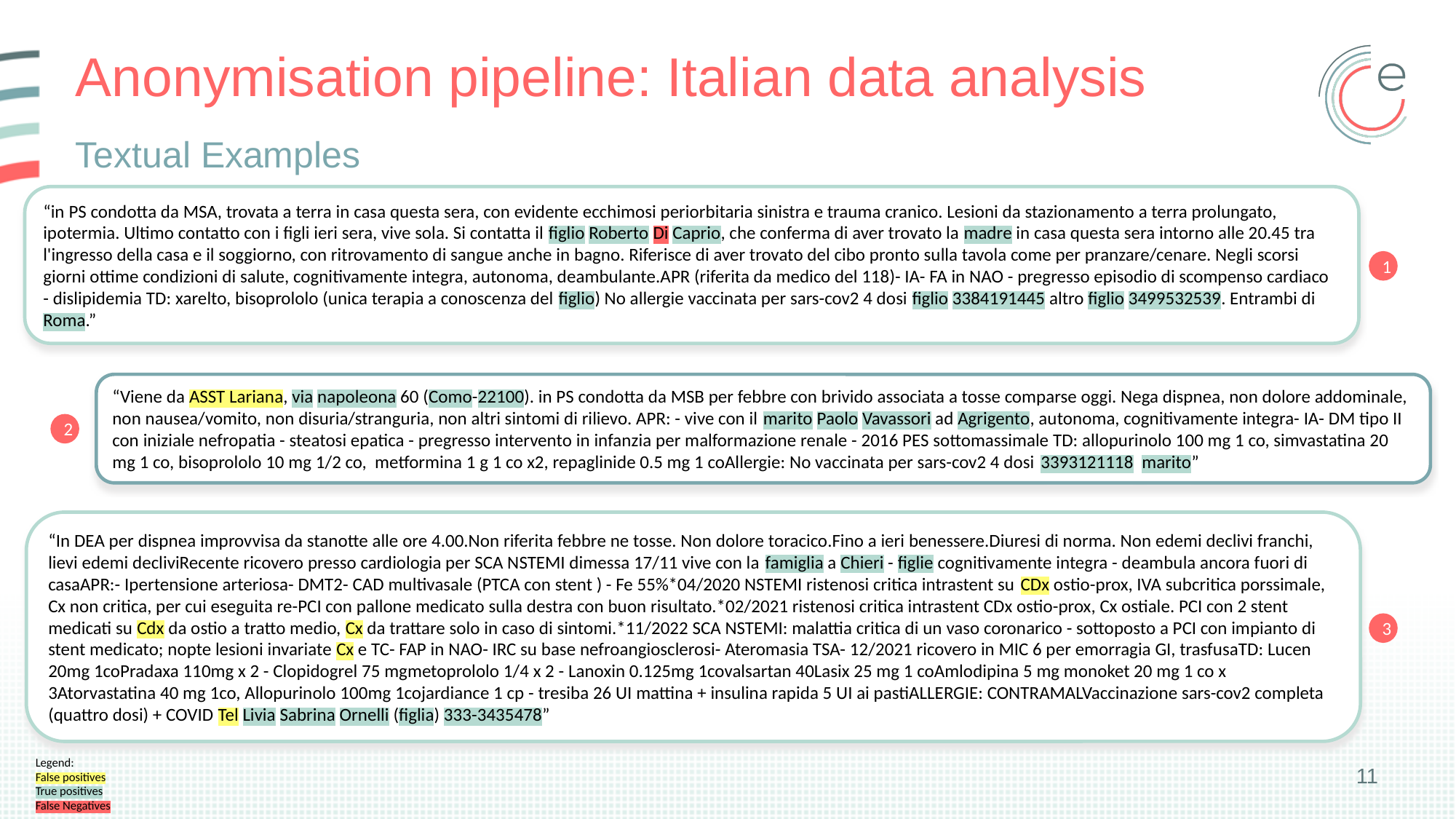

# Anonymisation pipeline: Italian data analysis
Textual Examples
“in PS condotta da MSA, trovata a terra in casa questa sera, con evidente ecchimosi periorbitaria sinistra e trauma cranico. Lesioni da stazionamento a terra prolungato, ipotermia. Ultimo contatto con i figli ieri sera, vive sola. Si contatta il figlio Roberto Di Caprio, che conferma di aver trovato la madre in casa questa sera intorno alle 20.45 tra l'ingresso della casa e il soggiorno, con ritrovamento di sangue anche in bagno. Riferisce di aver trovato del cibo pronto sulla tavola come per pranzare/cenare. Negli scorsi giorni ottime condizioni di salute, cognitivamente integra, autonoma, deambulante.APR (riferita da medico del 118)- IA- FA in NAO - pregresso episodio di scompenso cardiaco - dislipidemia TD: xarelto, bisoprololo (unica terapia a conoscenza del figlio) No allergie vaccinata per sars-cov2 4 dosi figlio 3384191445 altro figlio 3499532539. Entrambi di Roma.”
1
“Viene da ASST Lariana, via napoleona 60 (Como-22100). in PS condotta da MSB per febbre con brivido associata a tosse comparse oggi. Nega dispnea, non dolore addominale, non nausea/vomito, non disuria/stranguria, non altri sintomi di rilievo. APR: - vive con il marito Paolo Vavassori ad Agrigento, autonoma, cognitivamente integra- IA- DM tipo II con iniziale nefropatia - steatosi epatica - pregresso intervento in infanzia per malformazione renale - 2016 PES sottomassimale TD: allopurinolo 100 mg 1 co, simvastatina 20 mg 1 co, bisoprololo 10 mg 1/2 co,  metformina 1 g 1 co x2, repaglinide 0.5 mg 1 coAllergie: No vaccinata per sars-cov2 4 dosi 3393121118  marito”
2
“In DEA per dispnea improvvisa da stanotte alle ore 4.00.Non riferita febbre ne tosse. Non dolore toracico.Fino a ieri benessere.Diuresi di norma. Non edemi declivi franchi, lievi edemi decliviRecente ricovero presso cardiologia per SCA NSTEMI dimessa 17/11 vive con la famiglia a Chieri - figlie cognitivamente integra - deambula ancora fuori di casaAPR:- Ipertensione arteriosa- DMT2- CAD multivasale (PTCA con stent ) - Fe 55%*04/2020 NSTEMI ristenosi critica intrastent su CDx ostio-prox, IVA subcritica porssimale, Cx non critica, per cui eseguita re-PCI con pallone medicato sulla destra con buon risultato.*02/2021 ristenosi critica intrastent CDx ostio-prox, Cx ostiale. PCI con 2 stent medicati su Cdx da ostio a tratto medio, Cx da trattare solo in caso di sintomi.*11/2022 SCA NSTEMI: malattia critica di un vaso coronarico - sottoposto a PCI con impianto di stent medicato; nopte lesioni invariate Cx e TC- FAP in NAO- IRC su base nefroangiosclerosi- Ateromasia TSA- 12/2021 ricovero in MIC 6 per emorragia GI, trasfusaTD: Lucen 20mg 1coPradaxa 110mg x 2 - Clopidogrel 75 mgmetoprololo 1/4 x 2 - Lanoxin 0.125mg 1covalsartan 40Lasix 25 mg 1 coAmlodipina 5 mg monoket 20 mg 1 co x 3Atorvastatina 40 mg 1co, Allopurinolo 100mg 1cojardiance 1 cp - tresiba 26 UI mattina + insulina rapida 5 UI ai pastiALLERGIE: CONTRAMALVaccinazione sars-cov2 completa (quattro dosi) + COVID Tel Livia Sabrina Ornelli (figlia) 333-3435478”
3
Legend:
False positives
True positives
False Negatives